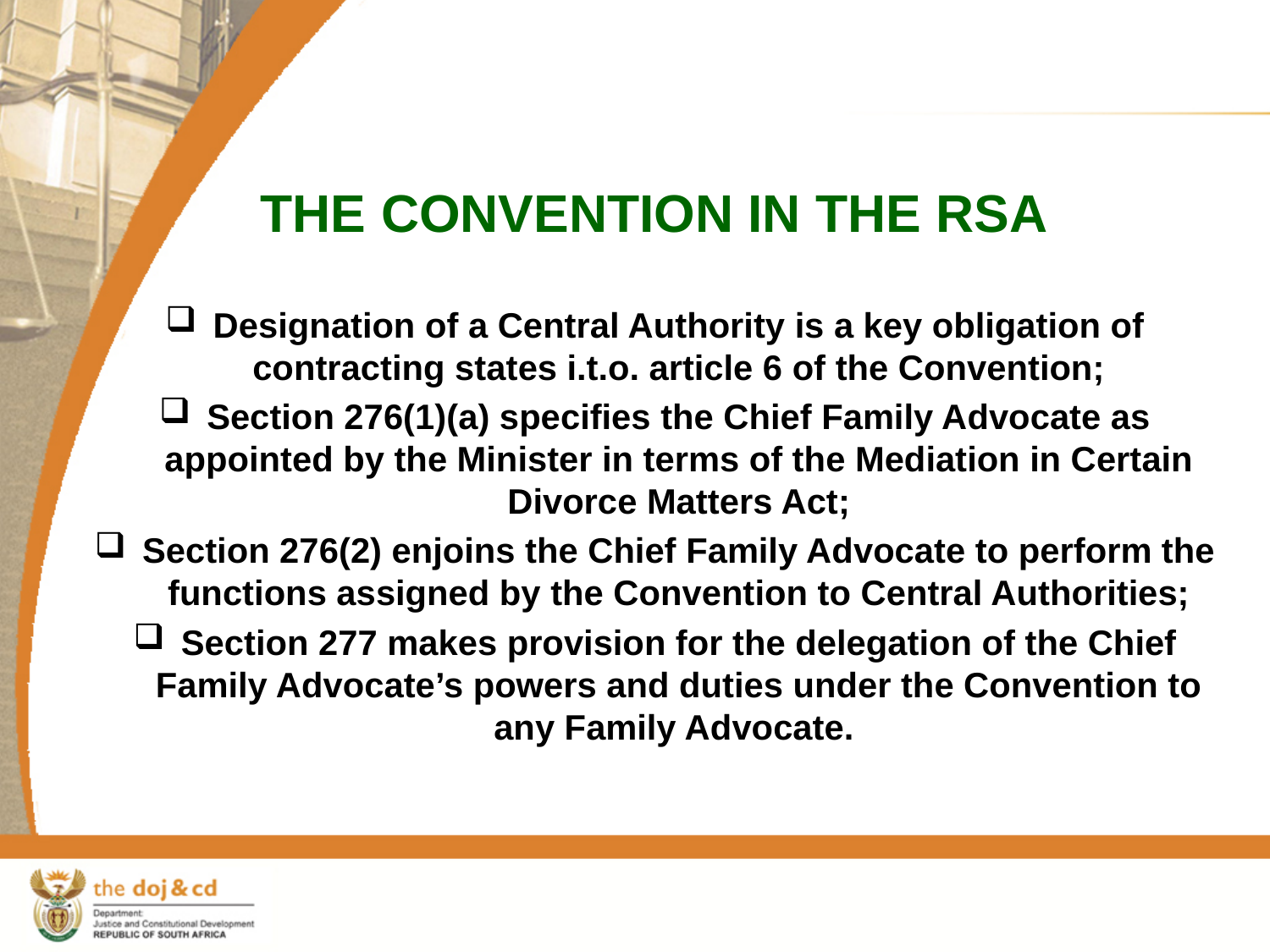

# THE CONVENTION IN THE RSA
Designation of a Central Authority is a key obligation of contracting states i.t.o. article 6 of the Convention;
Section 276(1)(a) specifies the Chief Family Advocate as appointed by the Minister in terms of the Mediation in Certain Divorce Matters Act;
Section 276(2) enjoins the Chief Family Advocate to perform the functions assigned by the Convention to Central Authorities;
Section 277 makes provision for the delegation of the Chief Family Advocate’s powers and duties under the Convention to any Family Advocate.